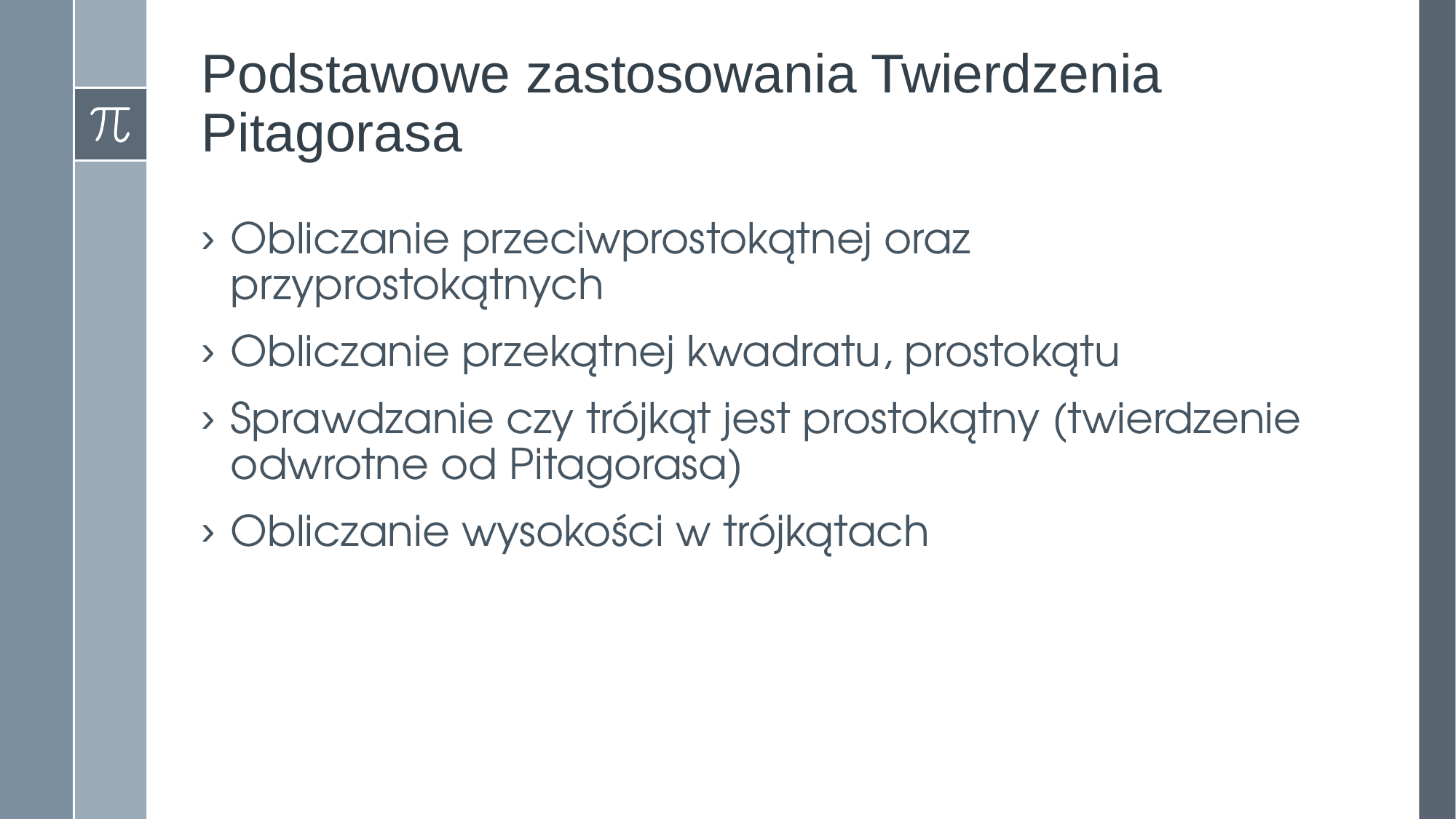

# Podstawowe zastosowania Twierdzenia Pitagorasa
Obliczanie przeciwprostokątnej oraz przyprostokątnych
Obliczanie przekątnej kwadratu, prostokątu
Sprawdzanie czy trójkąt jest prostokątny (twierdzenie odwrotne od Pitagorasa)
Obliczanie wysokości w trójkątach